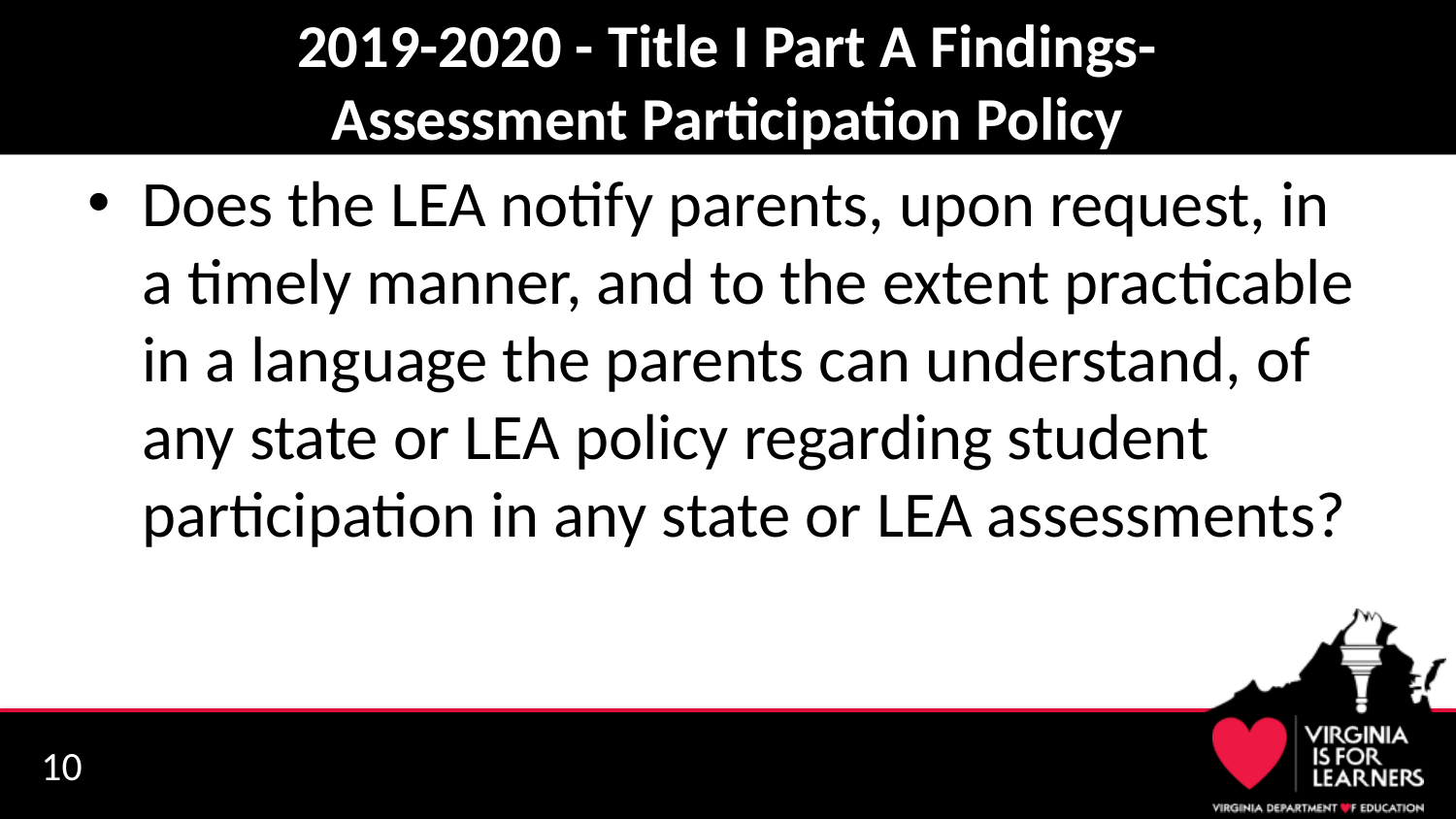

# 2019-2020 - Title I Part A Findings- Assessment Participation Policy
Does the LEA notify parents, upon request, in a timely manner, and to the extent practicable in a language the parents can understand, of any state or LEA policy regarding student participation in any state or LEA assessments?